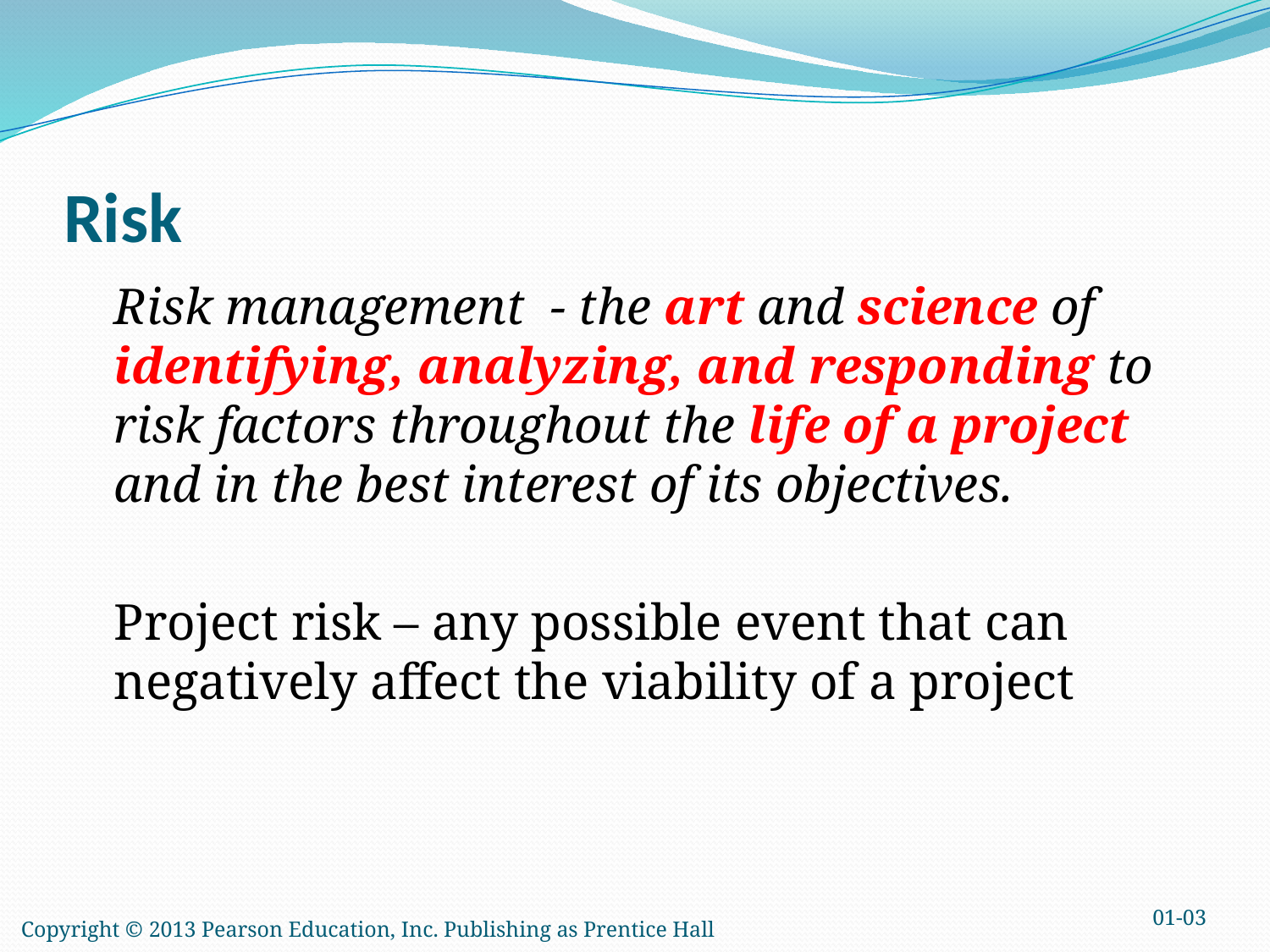

# Risk
	Risk management  - the art and science of identifying, analyzing, and responding to risk factors throughout the life of a project and in the best interest of its objectives.

	Project risk – any possible event that can negatively affect the viability of a project
01-03